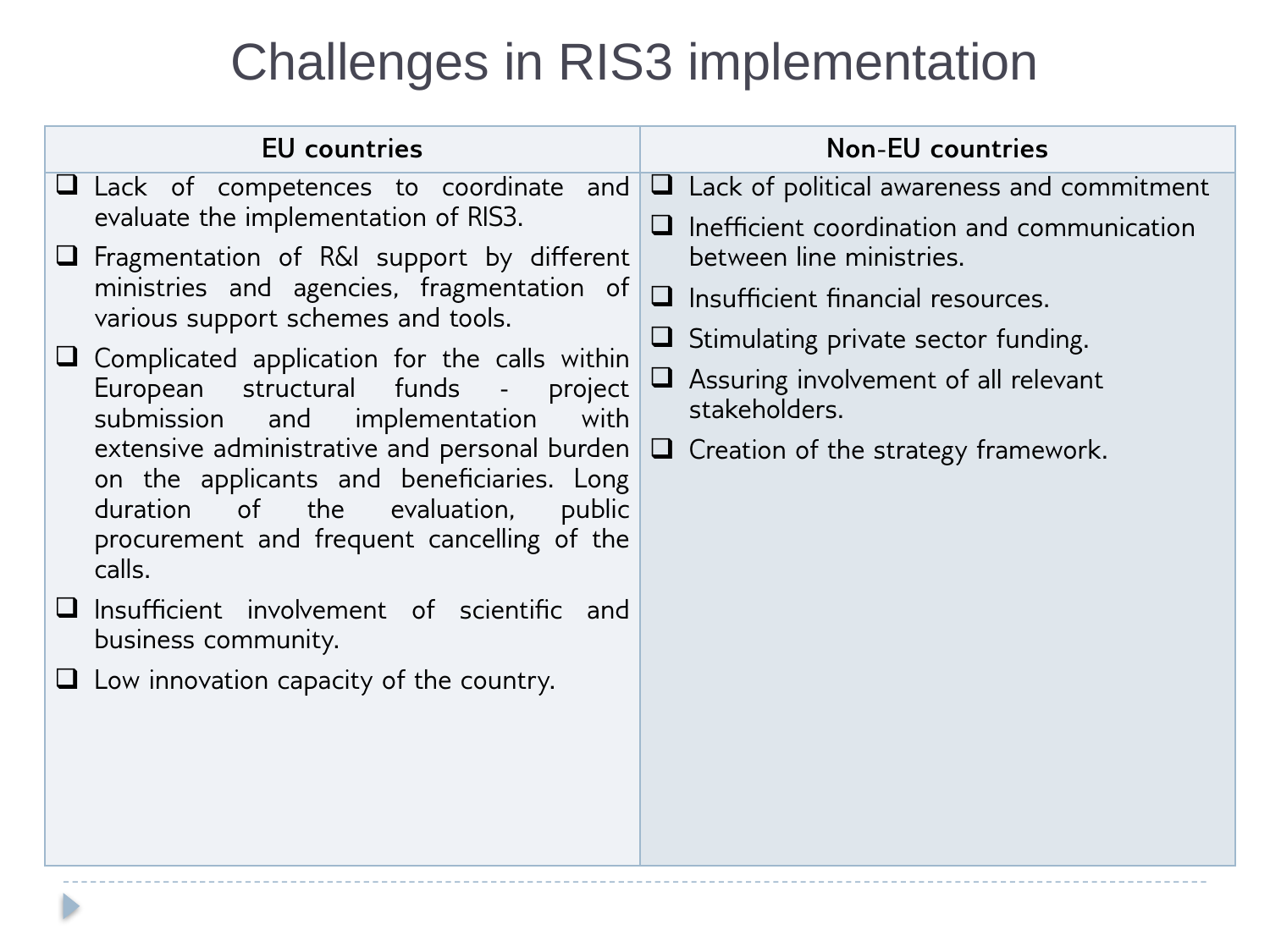

# Challenges in RIS3 implementation
| EU countries | Non-EU countries |
| --- | --- |
| Lack of competences to coordinate and evaluate the implementation of RIS3. Fragmentation of R&I support by different ministries and agencies, fragmentation of various support schemes and tools. Complicated application for the calls within European structural funds - project submission and implementation with extensive administrative and personal burden on the applicants and beneficiaries. Long duration of the evaluation, public procurement and frequent cancelling of the calls. Insufficient involvement of scientific and business community. Low innovation capacity of the country. | Lack of political awareness and commitment Inefficient coordination and communication between line ministries. Insufficient financial resources. Stimulating private sector funding. Assuring involvement of all relevant stakeholders. Creation of the strategy framework. |